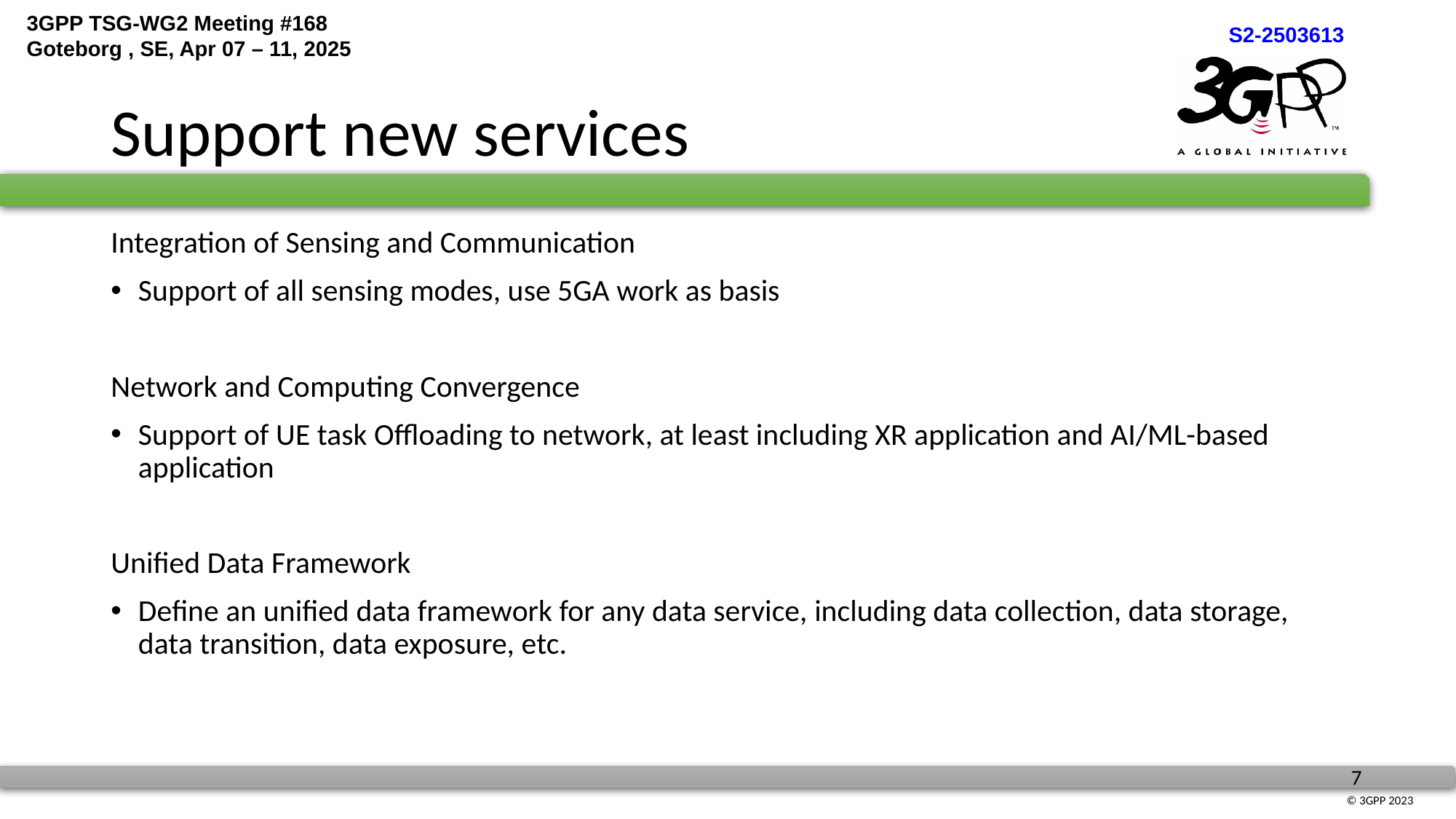

# Support new services
Integration of Sensing and Communication
Support of all sensing modes, use 5GA work as basis

Network and Computing Convergence
Support of UE task Offloading to network, at least including XR application and AI/ML-based application

Unified Data Framework
Define an unified data framework for any data service, including data collection, data storage, data transition, data exposure, etc.